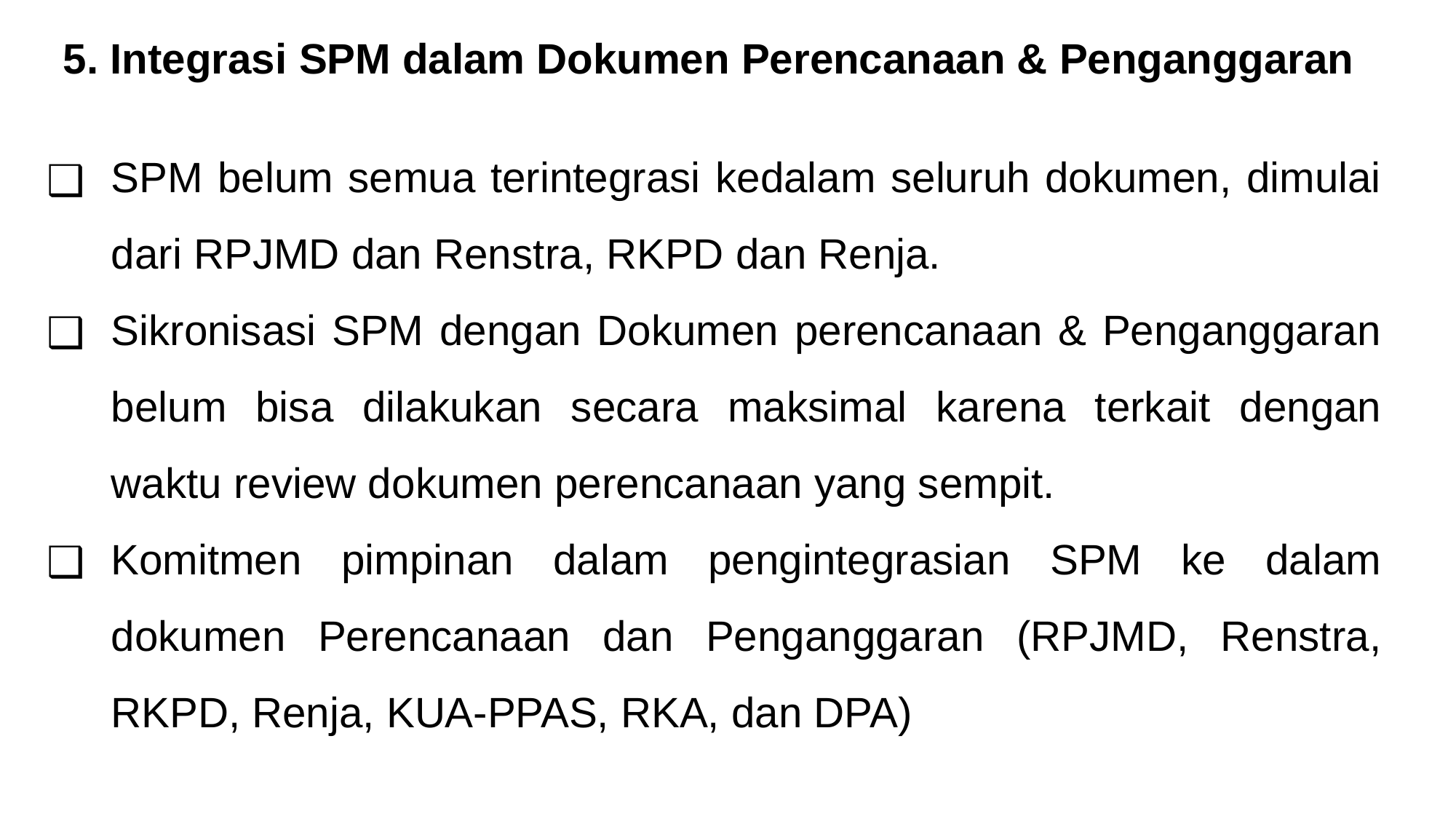

5. Integrasi SPM dalam Dokumen Perencanaan & Penganggaran
SPM belum semua terintegrasi kedalam seluruh dokumen, dimulai dari RPJMD dan Renstra, RKPD dan Renja.
Sikronisasi SPM dengan Dokumen perencanaan & Penganggaran belum bisa dilakukan secara maksimal karena terkait dengan waktu review dokumen perencanaan yang sempit.
Komitmen pimpinan dalam pengintegrasian SPM ke dalam dokumen Perencanaan dan Penganggaran (RPJMD, Renstra, RKPD, Renja, KUA-PPAS, RKA, dan DPA)